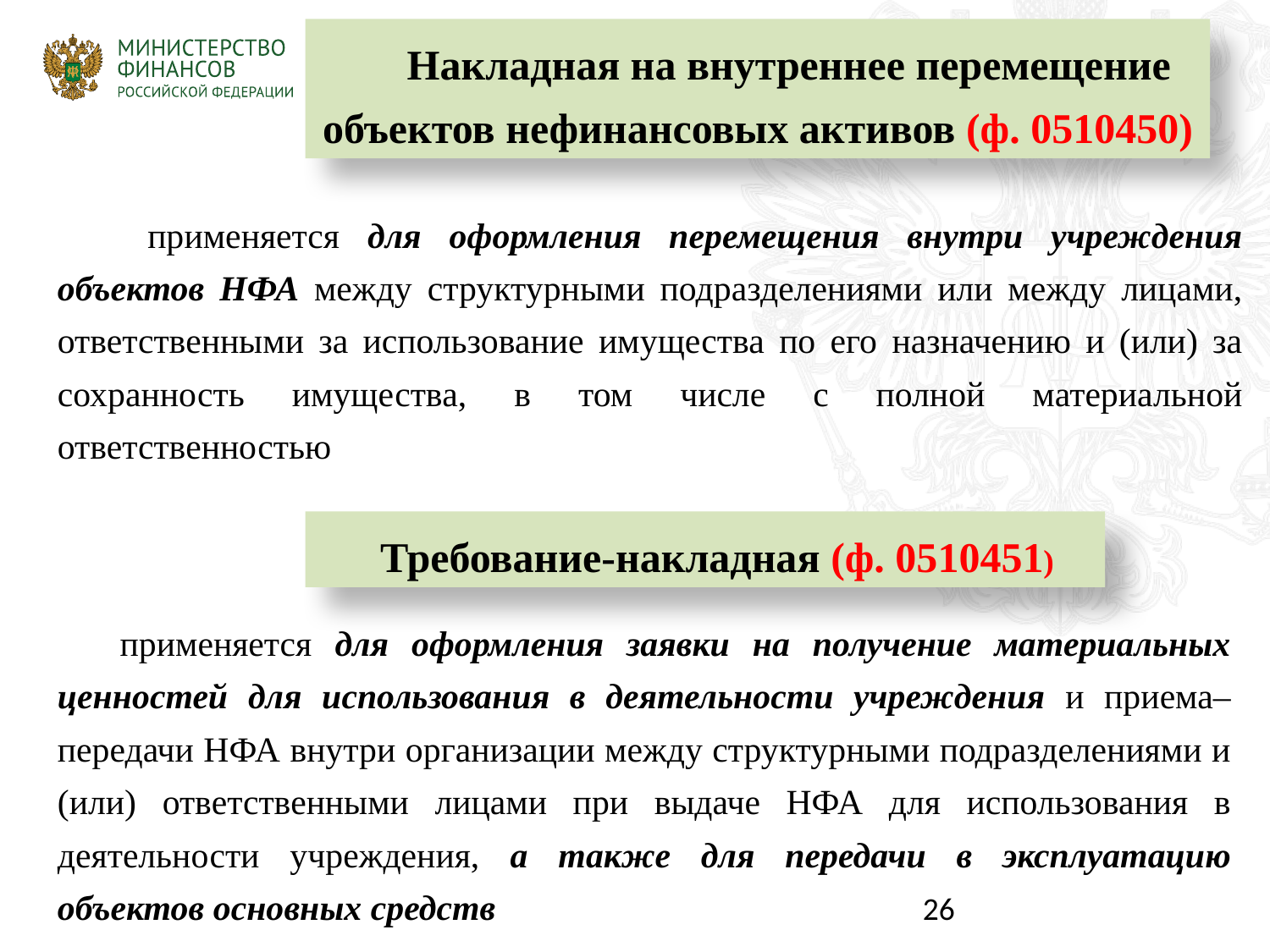

Накладная на внутреннее перемещение объектов нефинансовых активов (ф. 0510450)
 применяется для оформления перемещения внутри учреждения объектов НФА между структурными подразделениями или между лицами, ответственными за использование имущества по его назначению и (или) за сохранность имущества, в том числе с полной материальной ответственностью
Требование-накладная (ф. 0510451)
применяется для оформления заявки на получение материальных ценностей для использования в деятельности учреждения и приема–передачи НФА внутри организации между структурными подразделениями и (или) ответственными лицами при выдаче НФА для использования в деятельности учреждения, а также для передачи в эксплуатацию объектов основных средств
26